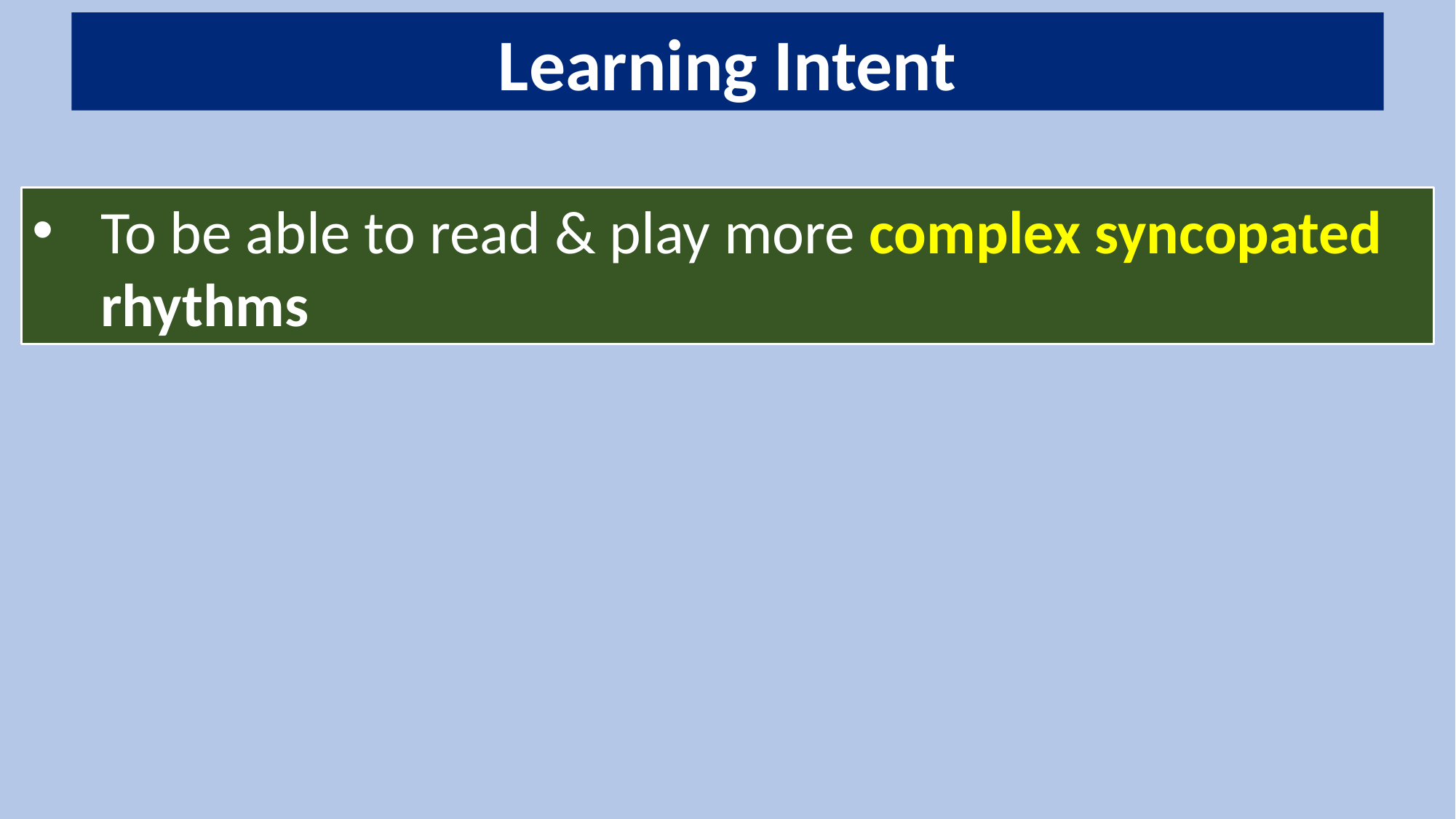

Learning Intent
To be able to read & play more complex syncopated rhythms